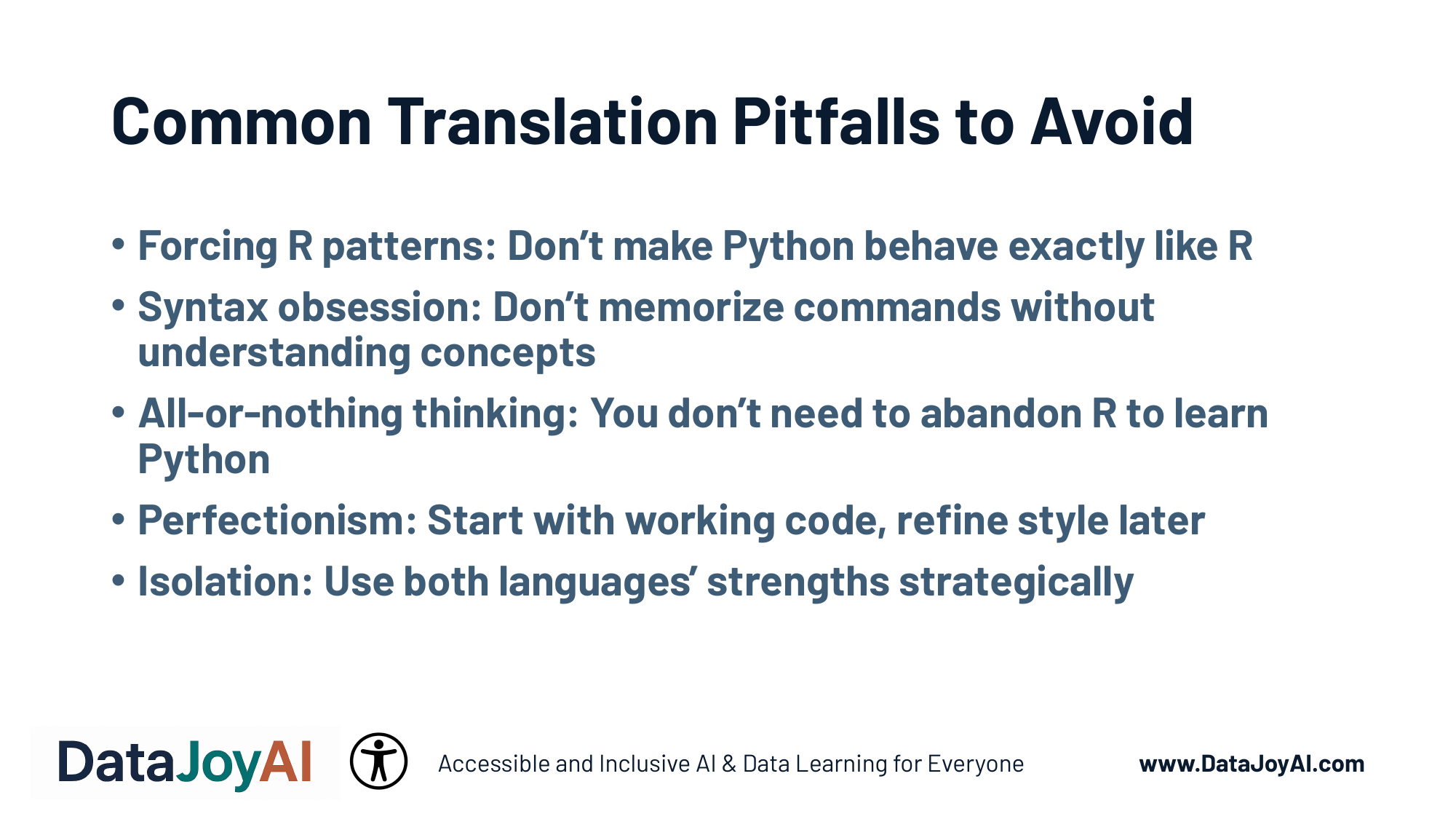

# Common Translation Pitfalls to Avoid
Forcing R patterns: Don’t make Python behave exactly like R
Syntax obsession: Don’t memorize commands without understanding concepts
All-or-nothing thinking: You don’t need to abandon R to learn Python
Perfectionism: Start with working code, refine style later
Isolation: Use both languages’ strengths strategically